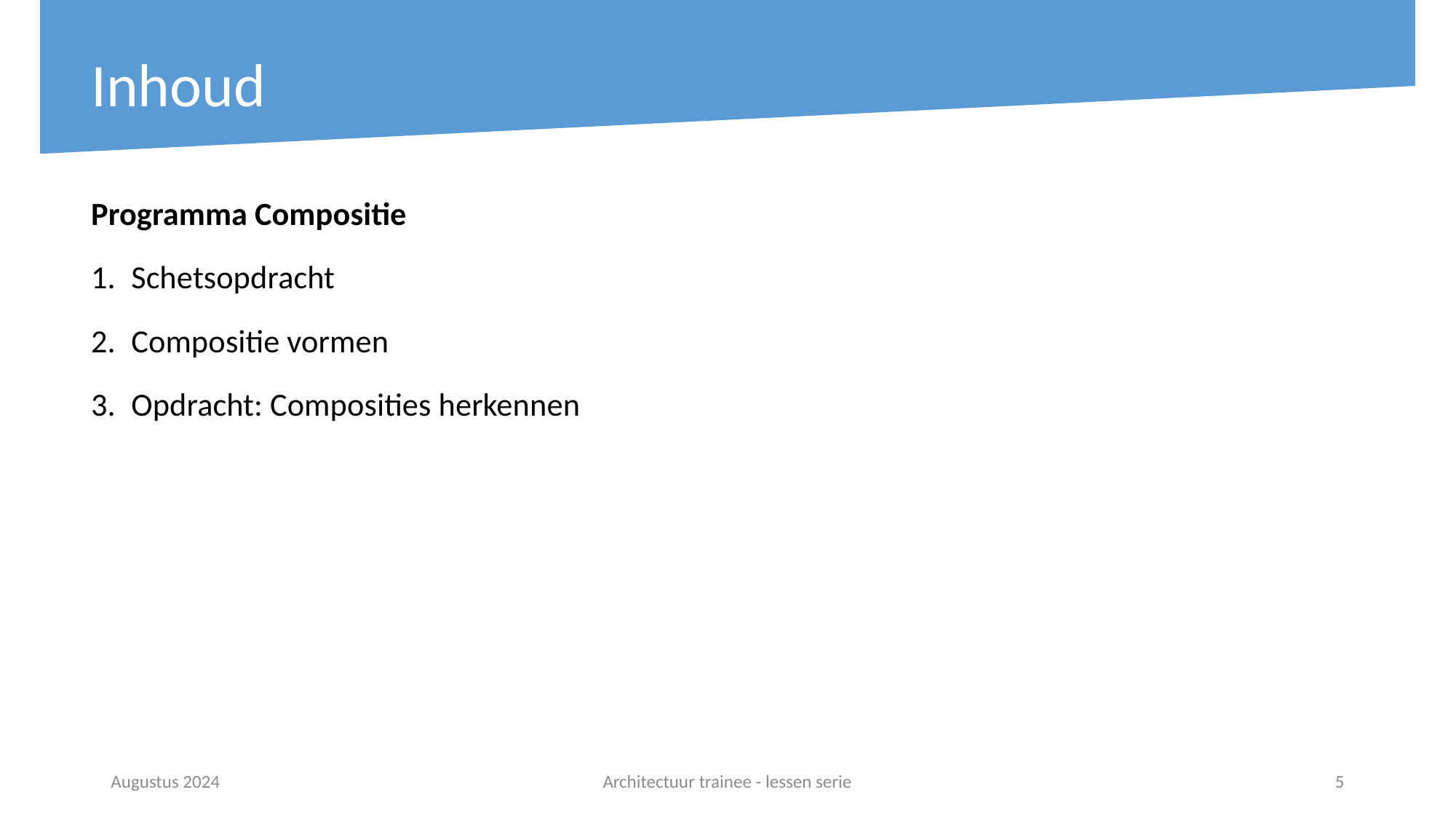

# Inhoud
Programma Compositie
Schetsopdracht
Compositie vormen
Opdracht: Composities herkennen

Augustus 2024
Architectuur trainee - lessen serie
5